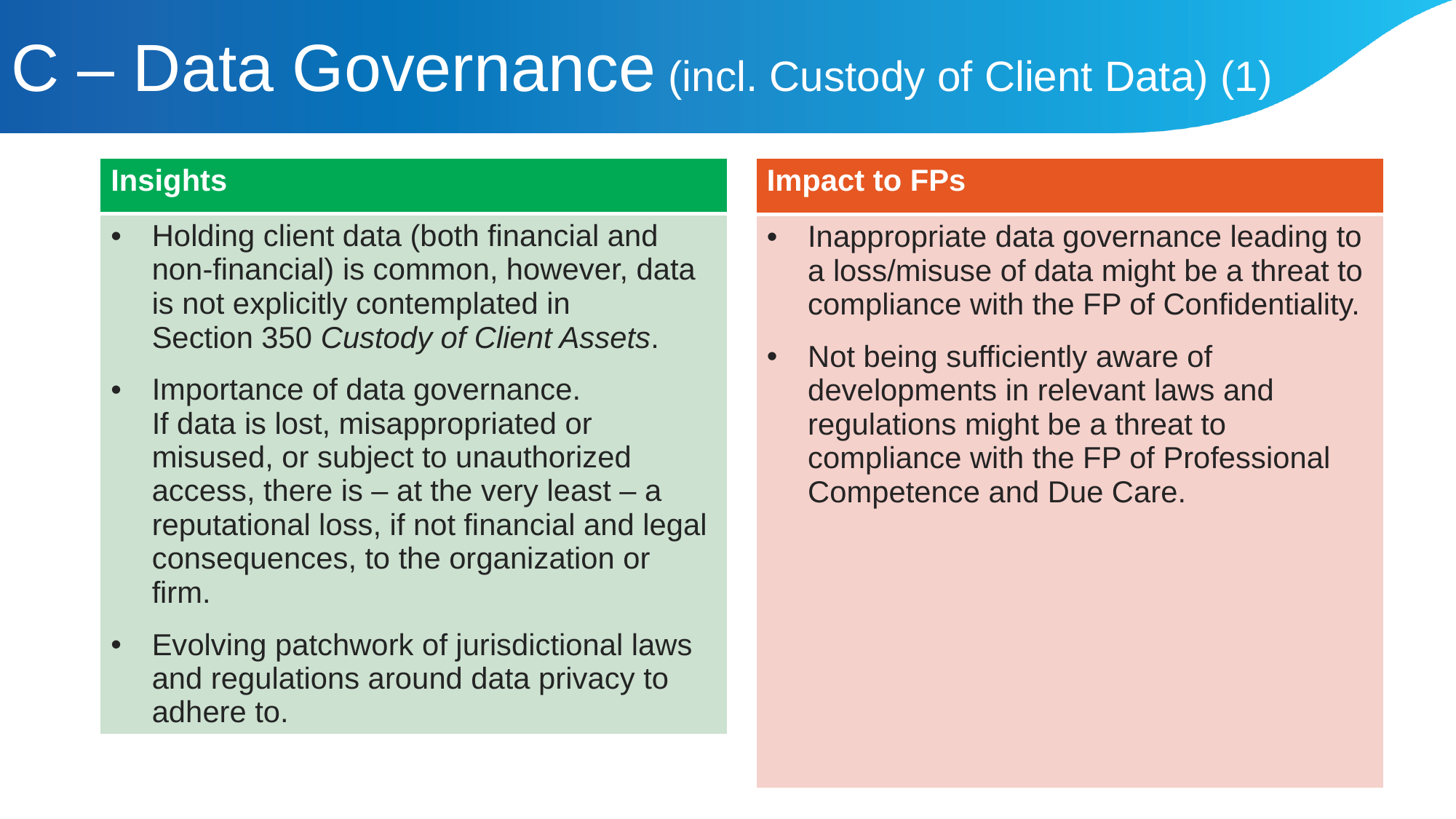

# C – Data Governance (incl. Custody of Client Data) (1)
| Impact to FPs |
| --- |
| Inappropriate data governance leading to a loss/misuse of data might be a threat to compliance with the FP of Confidentiality. Not being sufficiently aware of developments in relevant laws and regulations might be a threat to compliance with the FP of Professional Competence and Due Care. |
| Insights |
| --- |
| Holding client data (both financial and non-financial) is common, however, data is not explicitly contemplated in Section 350 Custody of Client Assets. Importance of data governance. If data is lost, misappropriated or misused, or subject to unauthorized access, there is – at the very least – a reputational loss, if not financial and legal consequences, to the organization or firm. Evolving patchwork of jurisdictional laws and regulations around data privacy to adhere to. |